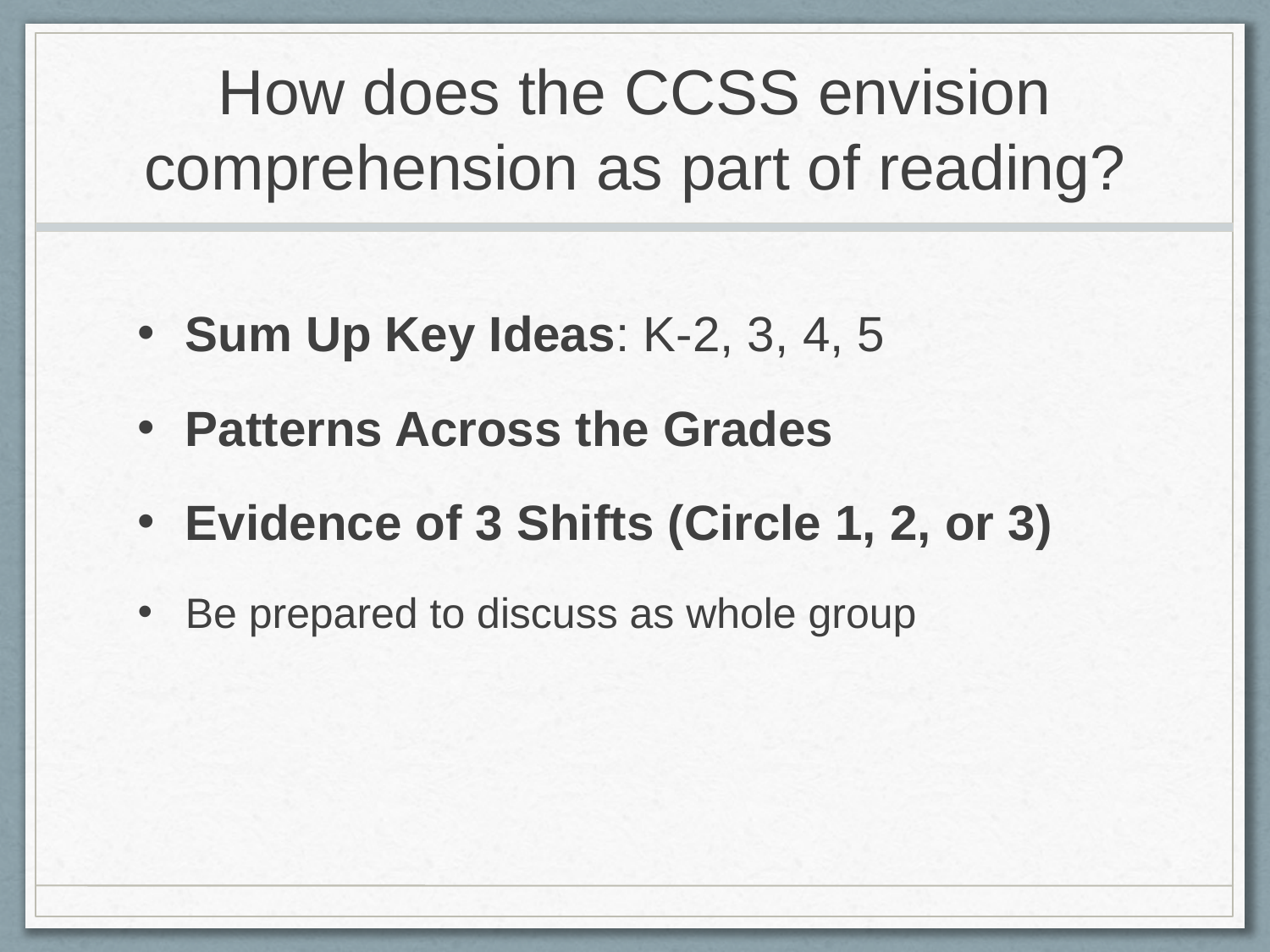

# How does the CCSS envision comprehension as part of reading?
Sum Up Key Ideas: K-2, 3, 4, 5
Patterns Across the Grades
Evidence of 3 Shifts (Circle 1, 2, or 3)
Be prepared to discuss as whole group